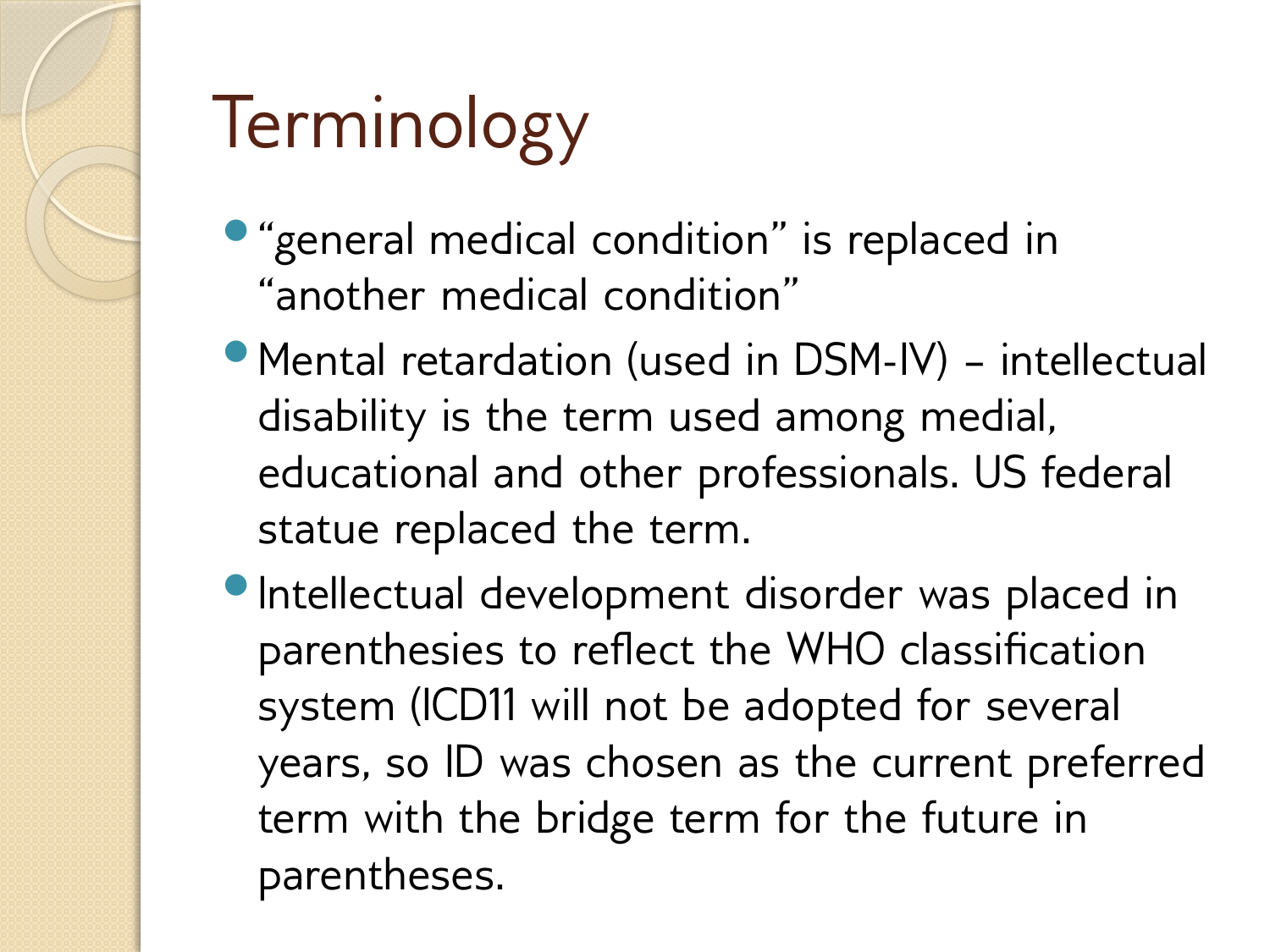

# Terminology
“general medical condition” is replaced in “another medical condition”
Mental retardation (used in DSM-IV) – intellectual disability is the term used among medial, educational and other professionals. US federal statue replaced the term.
Intellectual development disorder was placed in parenthesies to reflect the WHO classification system (ICD11 will not be adopted for several years, so ID was chosen as the current preferred term with the bridge term for the future in parentheses.